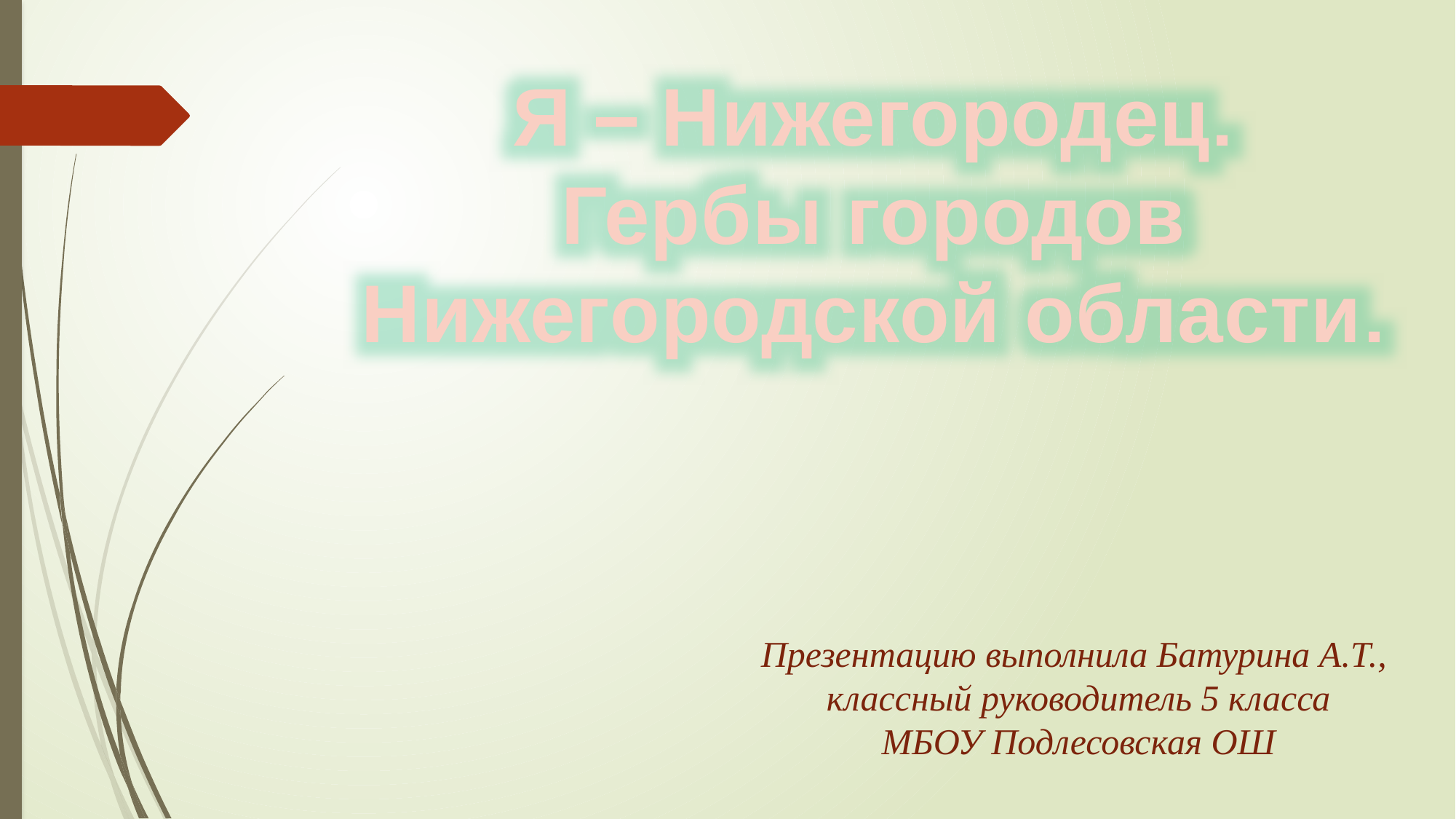

Я – Нижегородец.
Гербы городов
Нижегородской области.
Презентацию выполнила Батурина А.Т.,
классный руководитель 5 класса
МБОУ Подлесовская ОШ